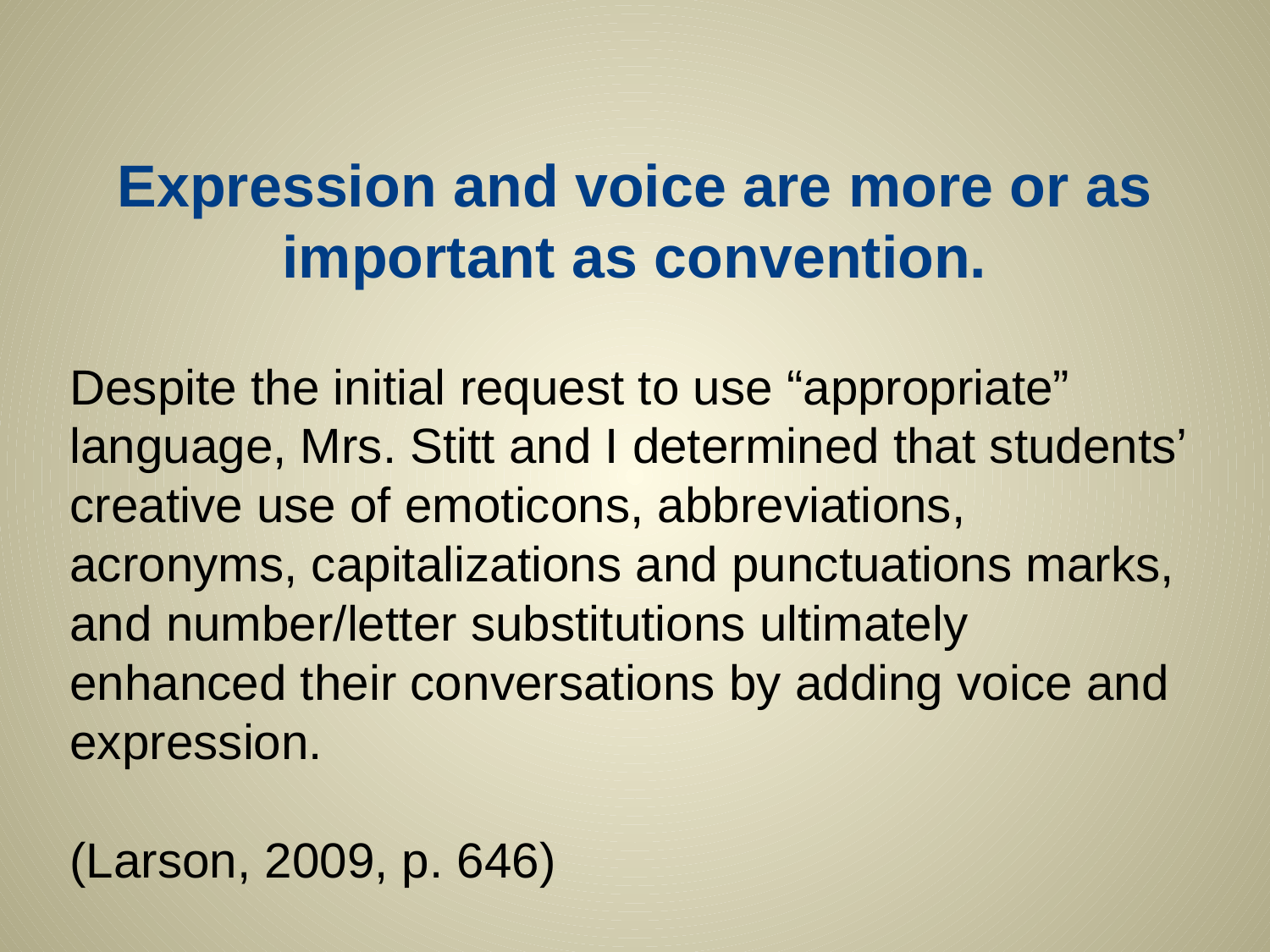

# Expression and voice are more or as important as convention.
Despite the initial request to use “appropriate” language, Mrs. Stitt and I determined that students’ creative use of emoticons, abbreviations, acronyms, capitalizations and punctuations marks, and number/letter substitutions ultimately enhanced their conversations by adding voice and expression.

(Larson, 2009, p. 646)